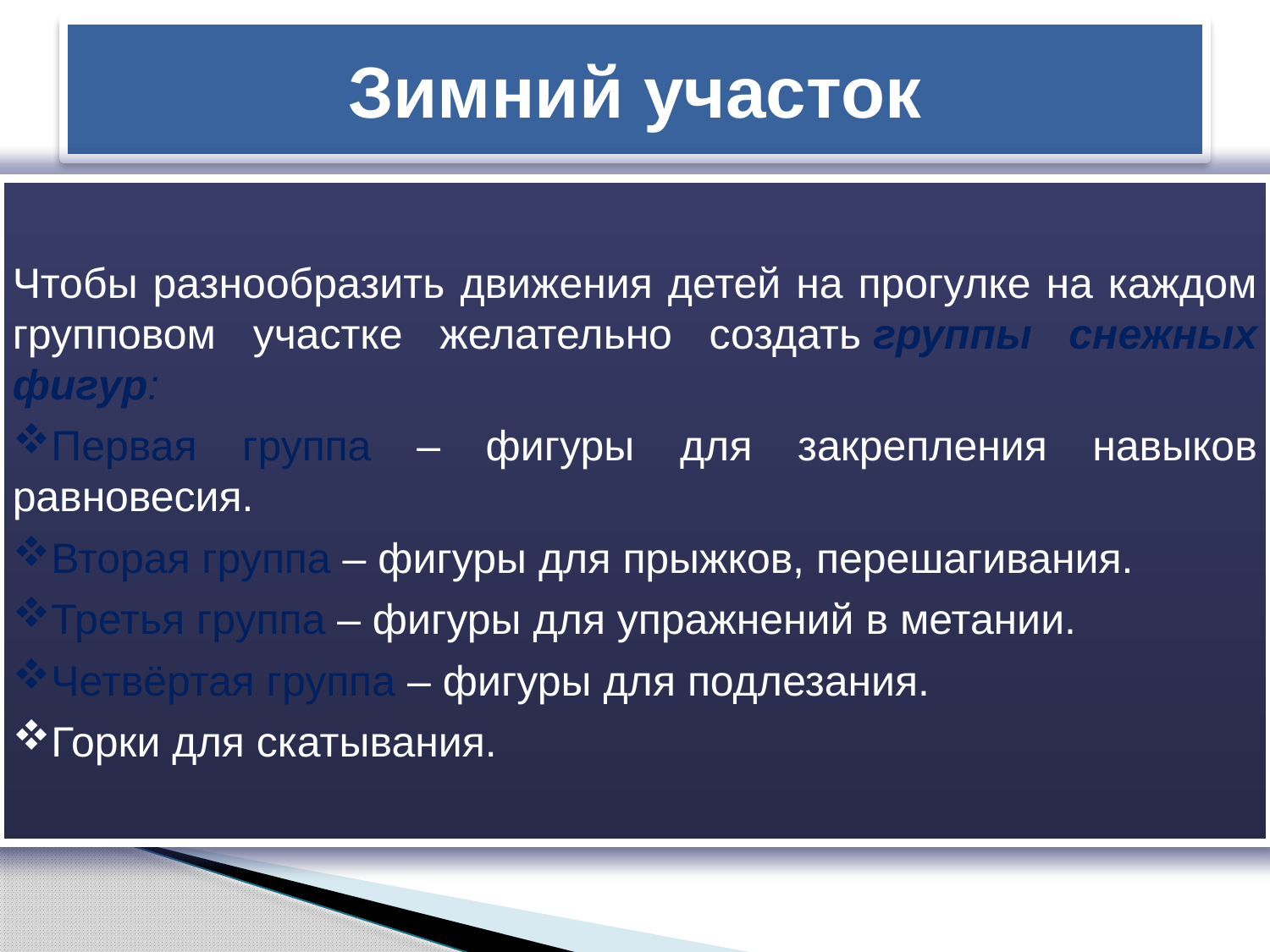

# Зимний участок
Чтобы разнообразить движения детей на прогулке на каждом групповом участке желательно создать группы снежных фигур:
Первая группа – фигуры для закрепления навыков равновесия.
Вторая группа – фигуры для прыжков, перешагивания.
Третья группа – фигуры для упражнений в метании.
Четвёртая группа – фигуры для подлезания.
Горки для скатывания.